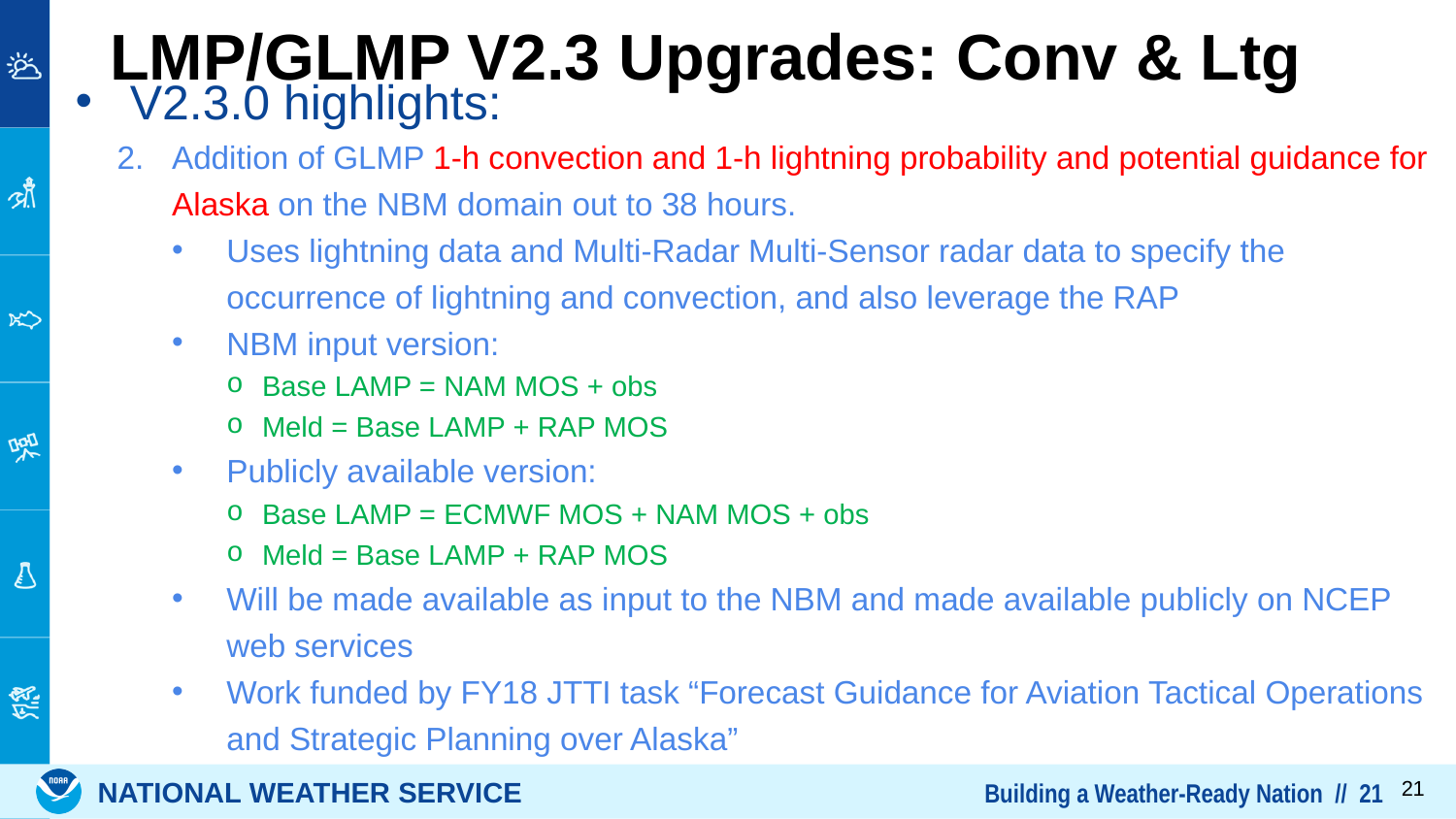

# LMP/GLMP V2.3 Upgrades: Conv & Ltg
V2.3.0 highlights:
Addition of GLMP 1-h convection and 1-h lightning probability and potential guidance for Alaska on the NBM domain out to 38 hours.
Uses lightning data and Multi-Radar Multi-Sensor radar data to specify the occurrence of lightning and convection, and also leverage the RAP
NBM input version:
Base LAMP = NAM MOS + obs
Meld = Base LAMP + RAP MOS
Publicly available version:
Base LAMP = ECMWF MOS + NAM MOS + obs
Meld = Base LAMP + RAP MOS
Will be made available as input to the NBM and made available publicly on NCEP web services
Work funded by FY18 JTTI task “Forecast Guidance for Aviation Tactical Operations and Strategic Planning over Alaska”

21